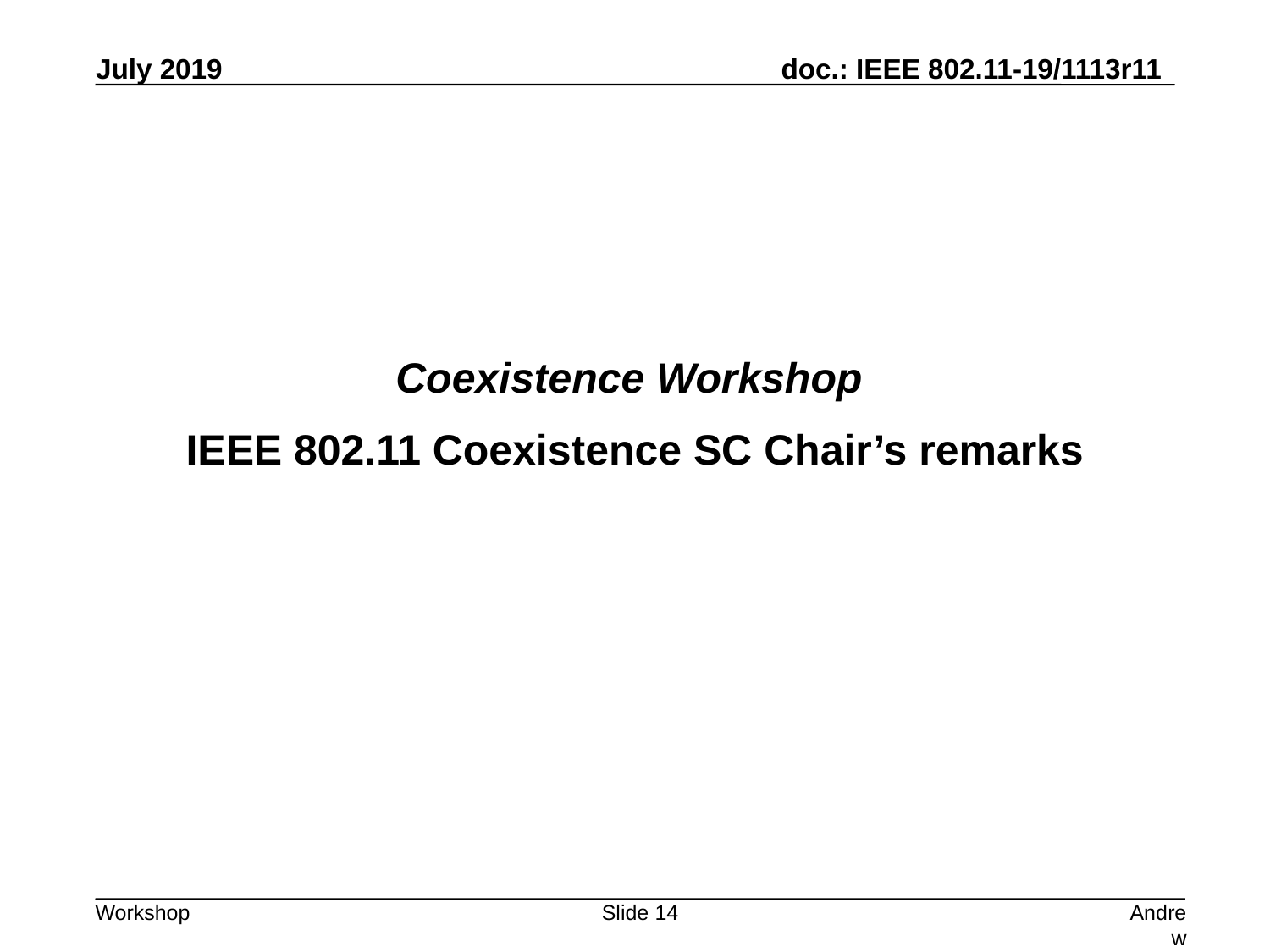

Coexistence Workshop
IEEE 802.11 Coexistence SC Chair’s remarks
Slide 14
Andrew Myles, Cisco